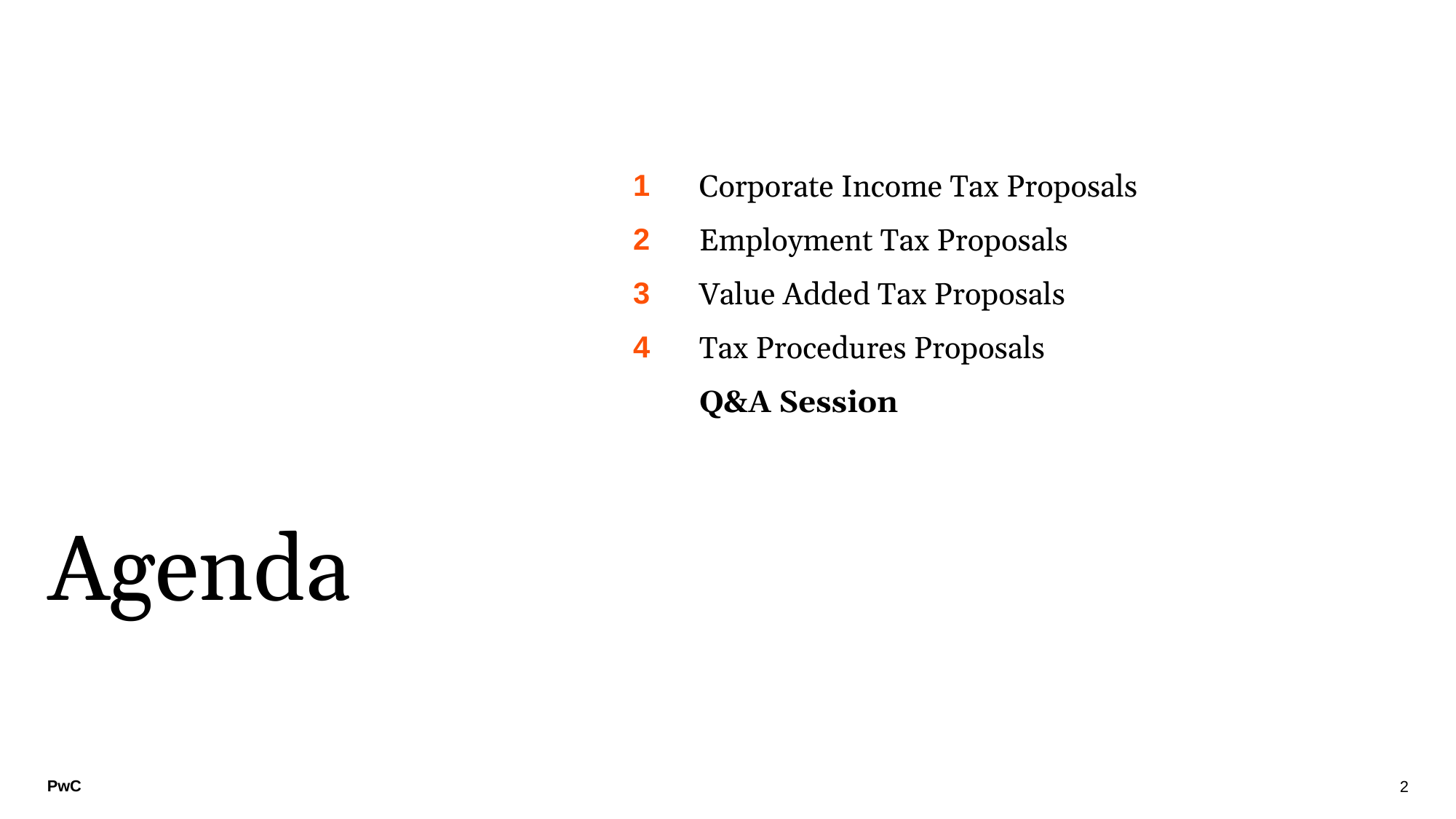

| 1 | Corporate Income Tax Proposals |
| --- | --- |
| 2 | Employment Tax Proposals |
| 3 | Value Added Tax Proposals |
| 4 | Tax Procedures Proposals |
|  | Q&A Session |
# Agenda
2